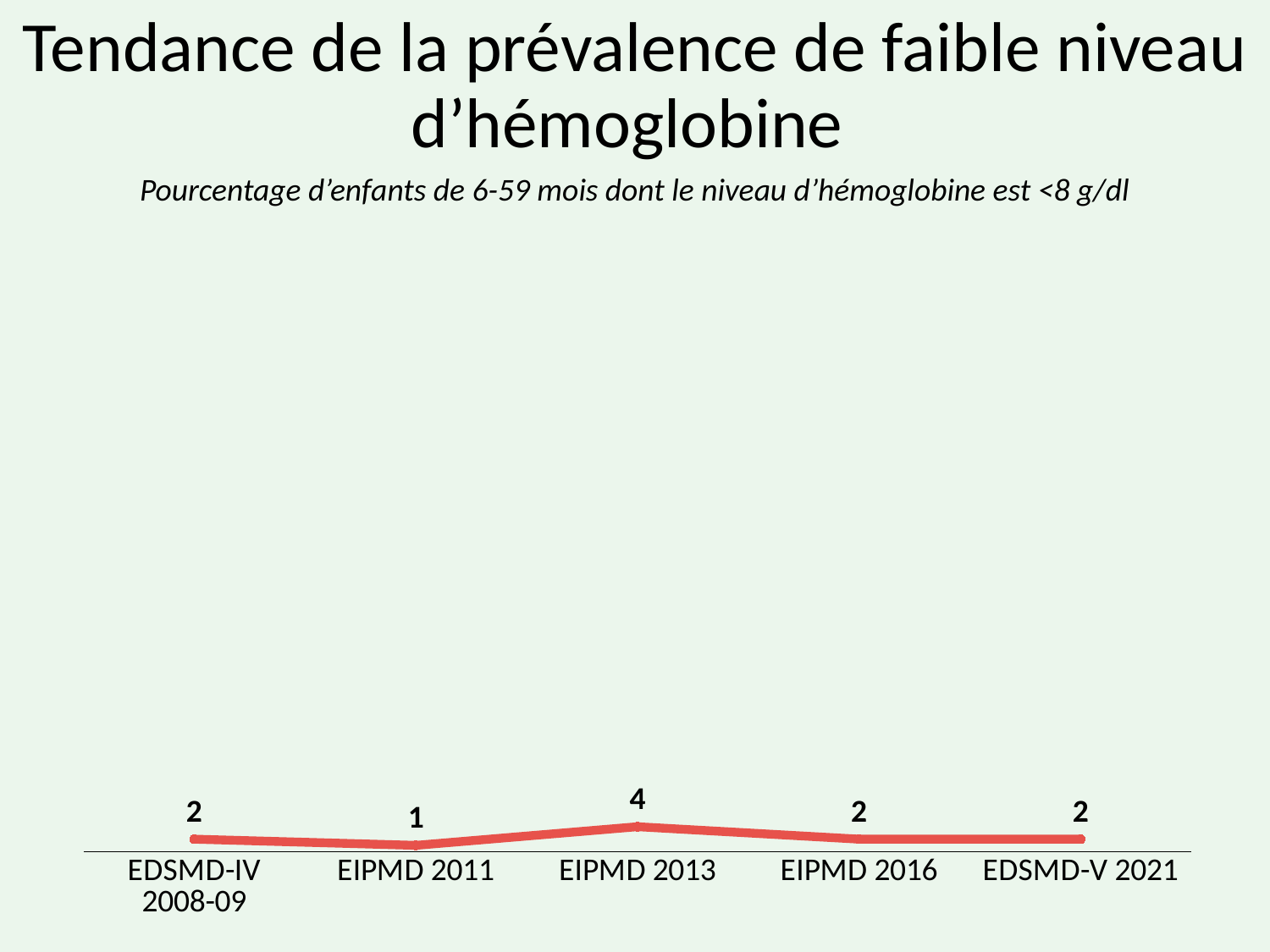

# Tendance de la prévalence de faible niveau d’hémoglobine
Pourcentage d’enfants de 6-59 mois dont le niveau d’hémoglobine est <8 g/dl

### Chart

| Category | Series 1 |
|---|---|
| EDSMD-IV
2008-09 | 2.0 |
| EIPMD 2011 | 1.0 |
| EIPMD 2013 | 4.0 |
| EIPMD 2016 | 2.0 |
| EDSMD-V 2021 | 2.0 |